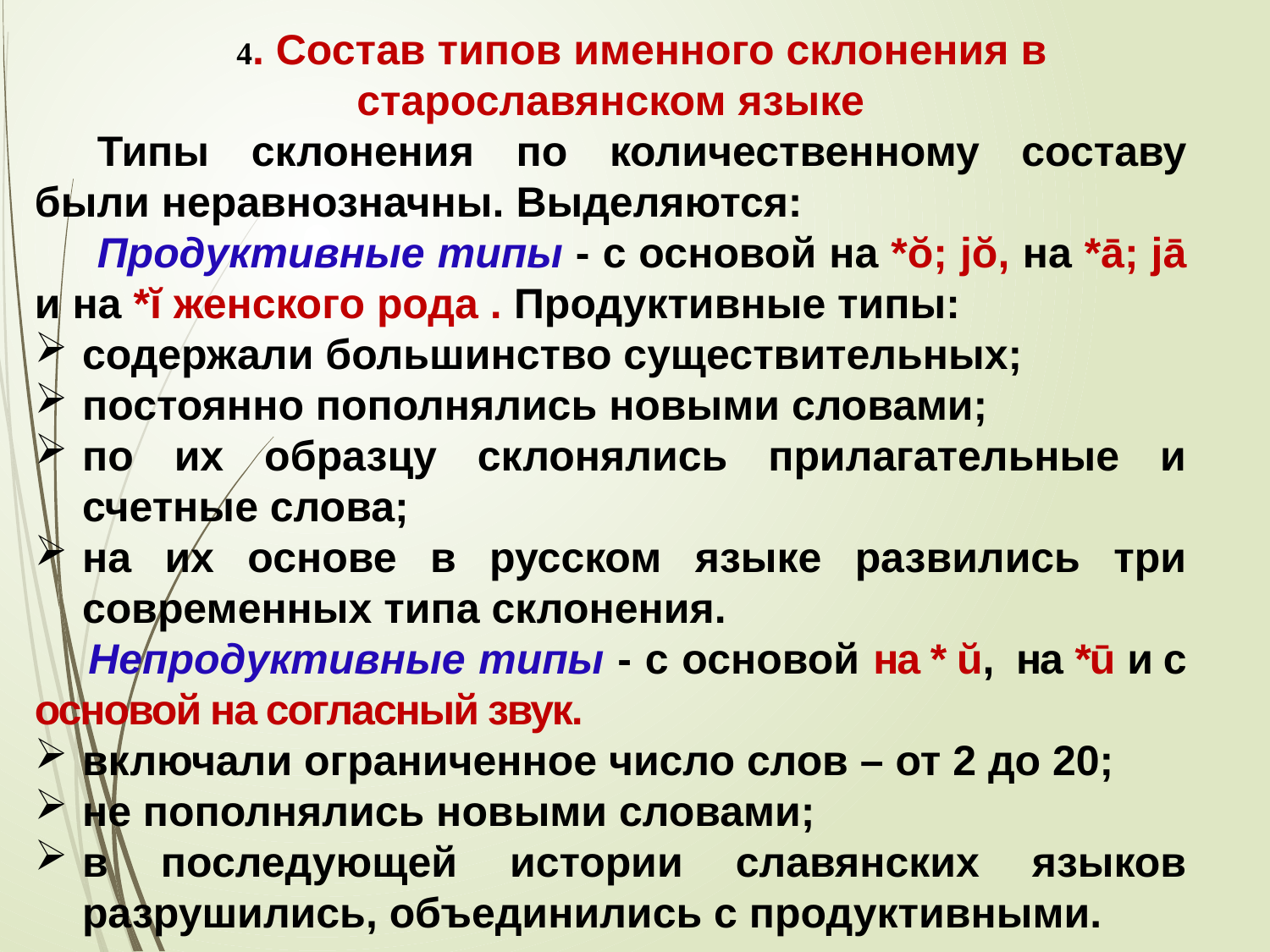

4. Состав типов именного склонения в старославянском языке
Типы склонения по количественному составу были неравнозначны. Выделяются:
Продуктивные типы - с основой на *ŏ; jŏ, на *ā; jā и на *ĭ женского рода . Продуктивные типы:
содержали большинство существительных;
постоянно пополнялись новыми словами;
по их образцу склонялись прилагательные и счетные слова;
на их основе в русском языке развились три современных типа склонения.
    Непродуктивные типы - с основой на * ŭ,  на *ū и с основой на согласный звук.
включали ограниченное число слов – от 2 до 20;
не пополнялись новыми словами;
в последующей истории славянских языков разрушились, объединились с продуктивными.